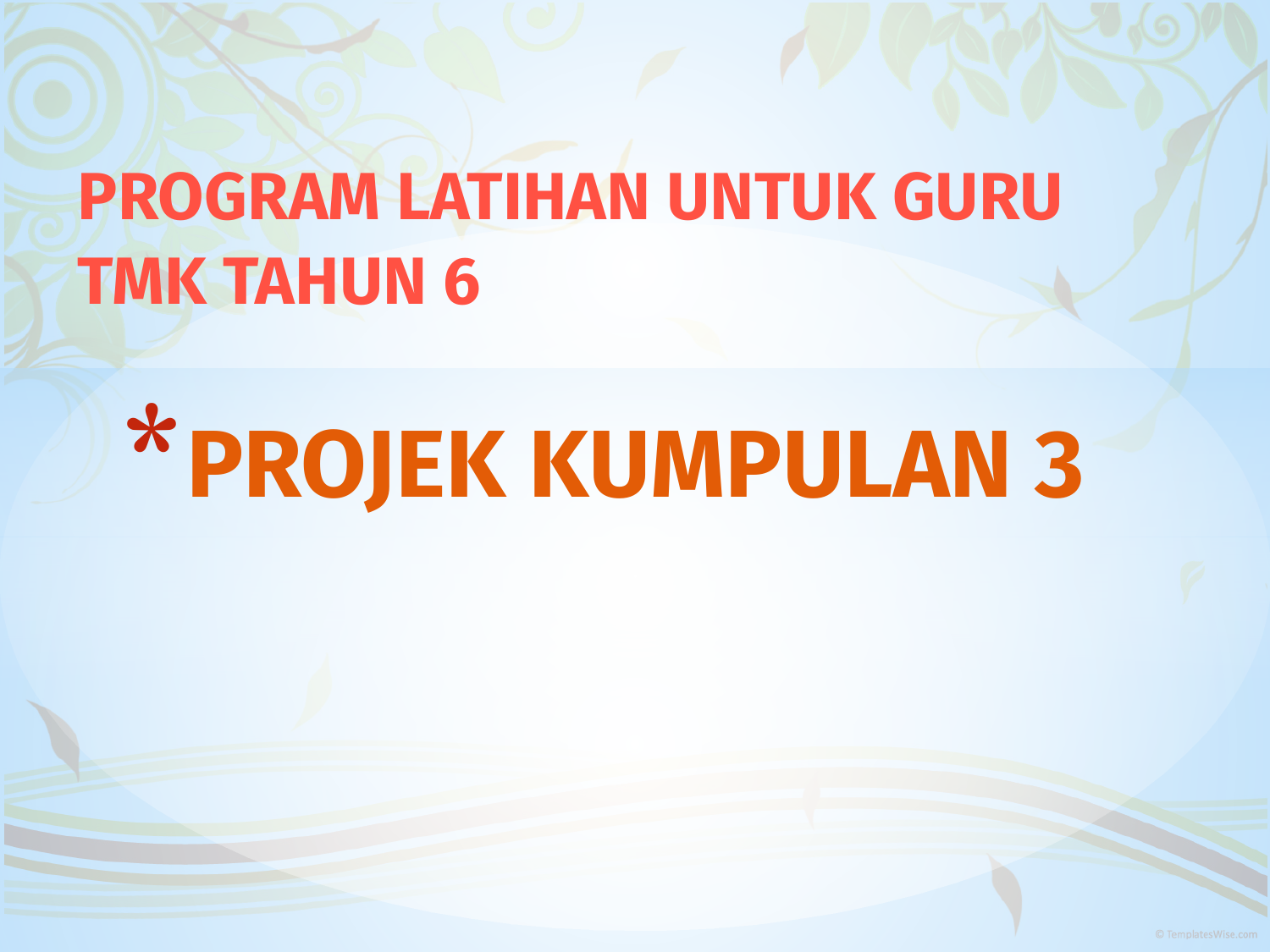

PROGRAM LATIHAN UNTUK GURU
TMK TAHUN 6
# PROJEK KUMPULAN 3